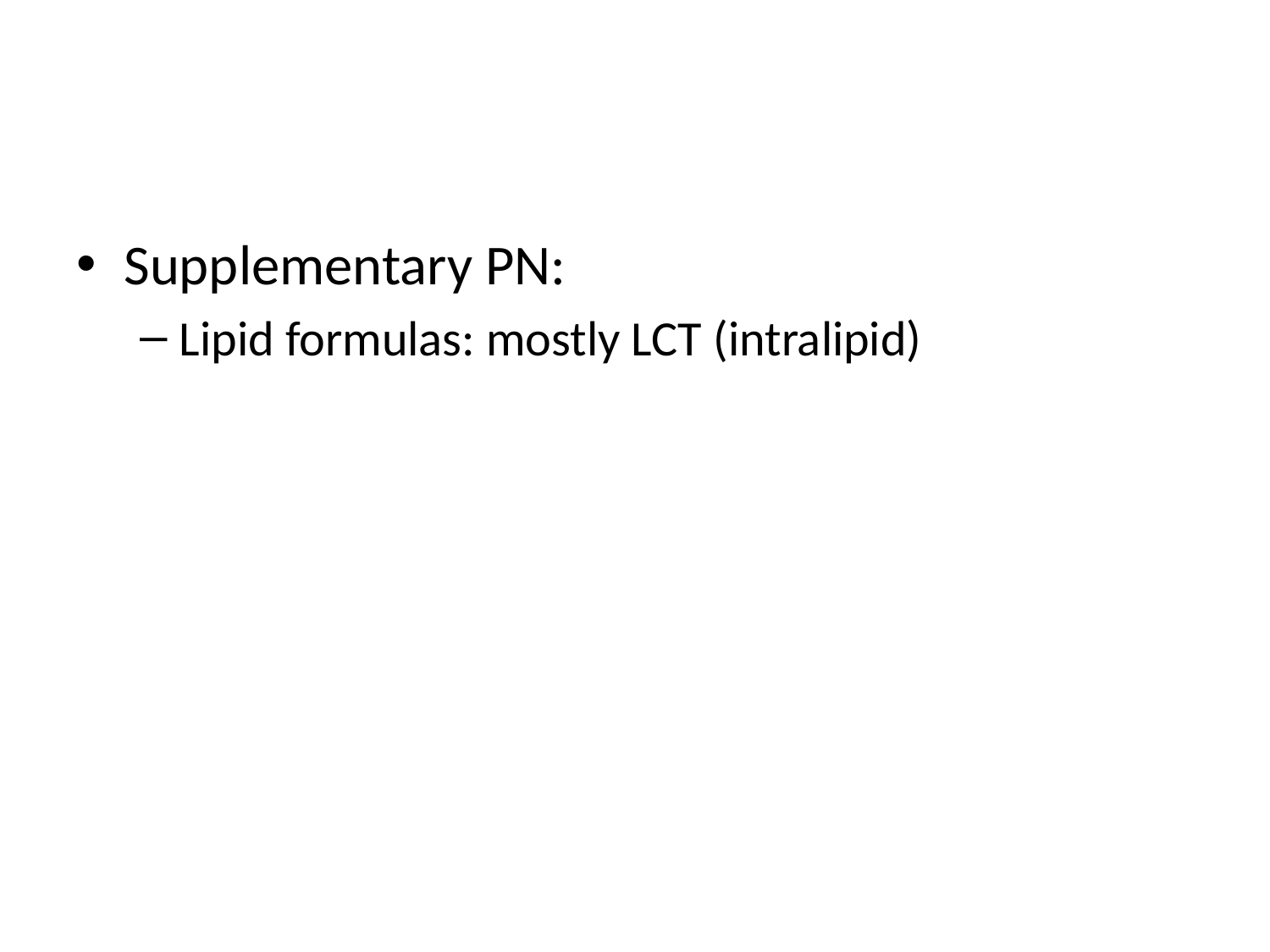

#
Supplementary PN:
Lipid formulas: mostly LCT (intralipid)